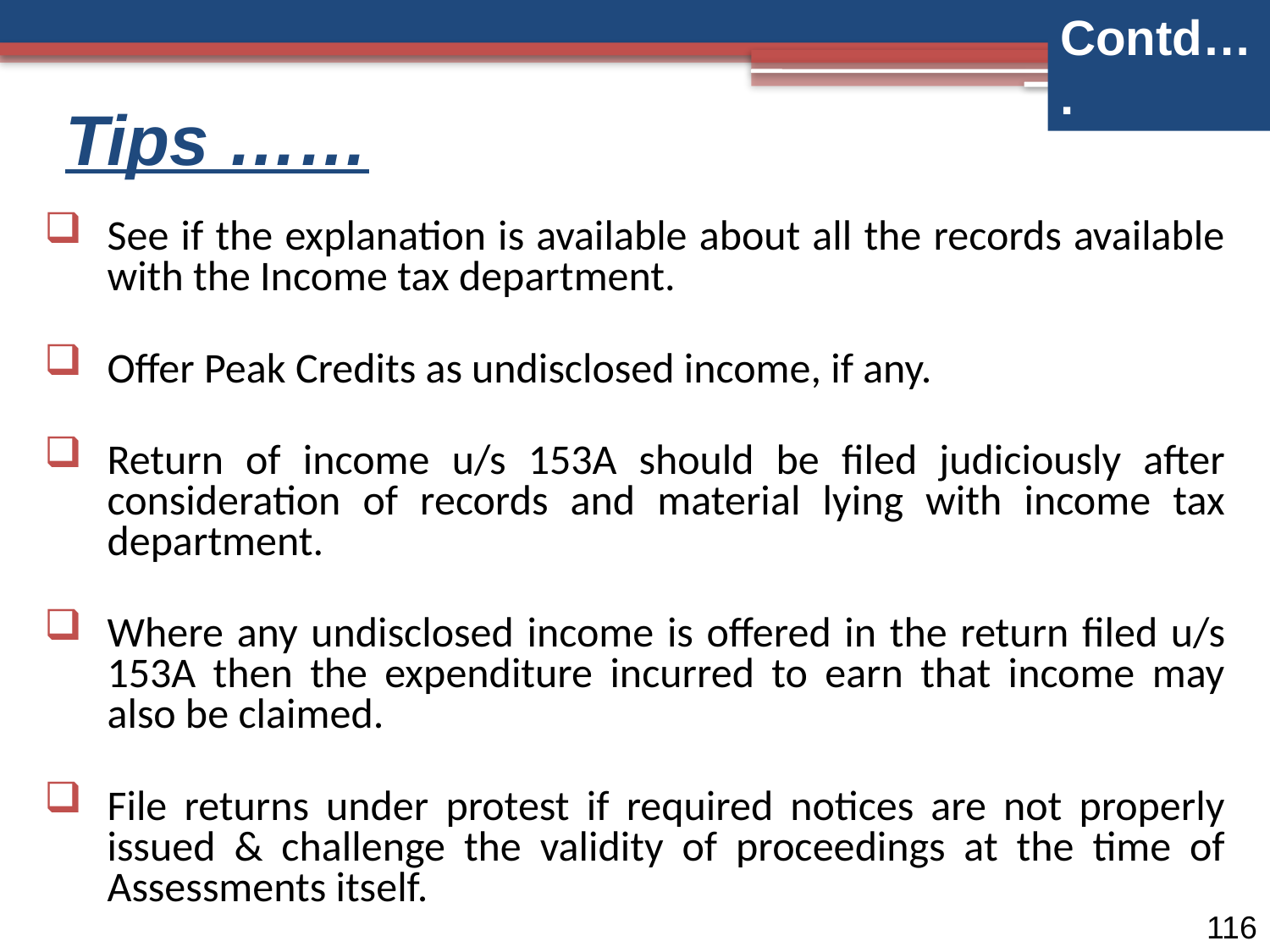

Contd….
# Tips ……
See if the explanation is available about all the records available with the Income tax department.

Offer Peak Credits as undisclosed income, if any.

Return of income u/s 153A should be filed judiciously after consideration of records and material lying with income tax department.

Where any undisclosed income is offered in the return filed u/s 153A then the expenditure incurred to earn that income may also be claimed.

File returns under protest if required notices are not properly issued & challenge the validity of proceedings at the time of Assessments itself.
116